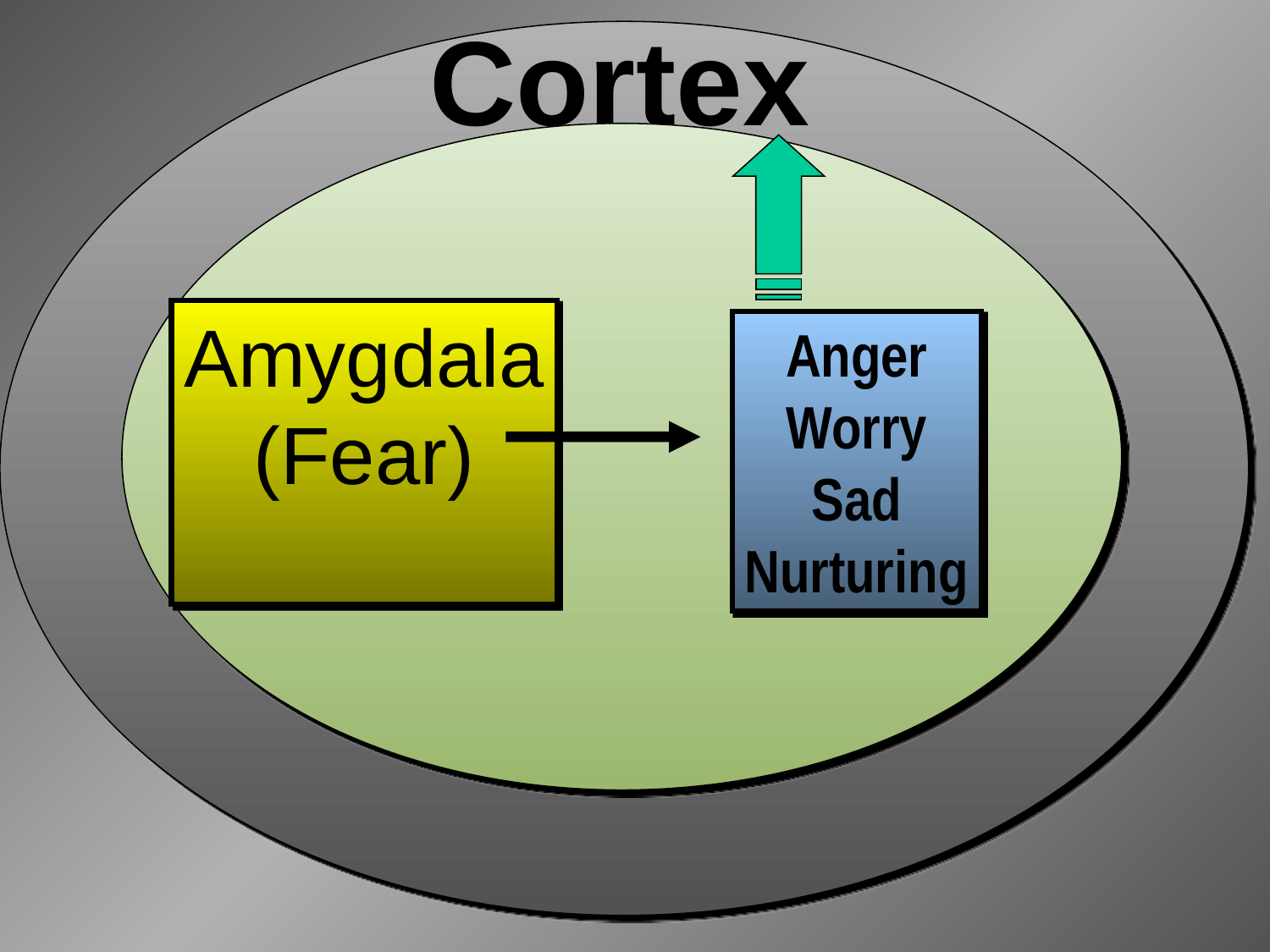

Cortex

Amygdala
(Fear)

Anger
Worry
Sad
Nurturing